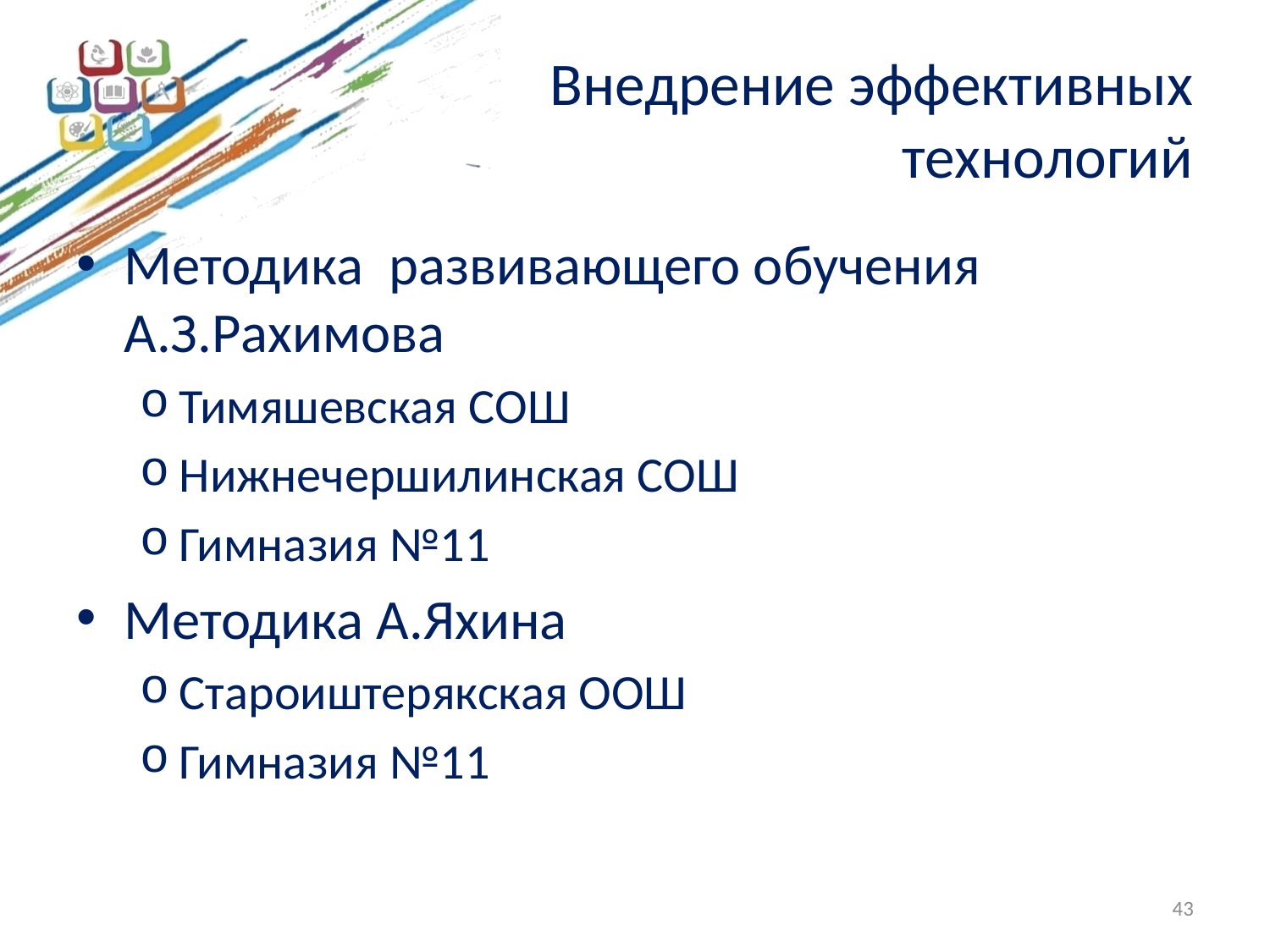

# Внедрение эффективных технологий
Методика  развивающего обучения А.З.Рахимова
Тимяшевская СОШ
Нижнечершилинская СОШ
Гимназия №11
Методика А.Яхина
Староиштерякская ООШ
Гимназия №11
43